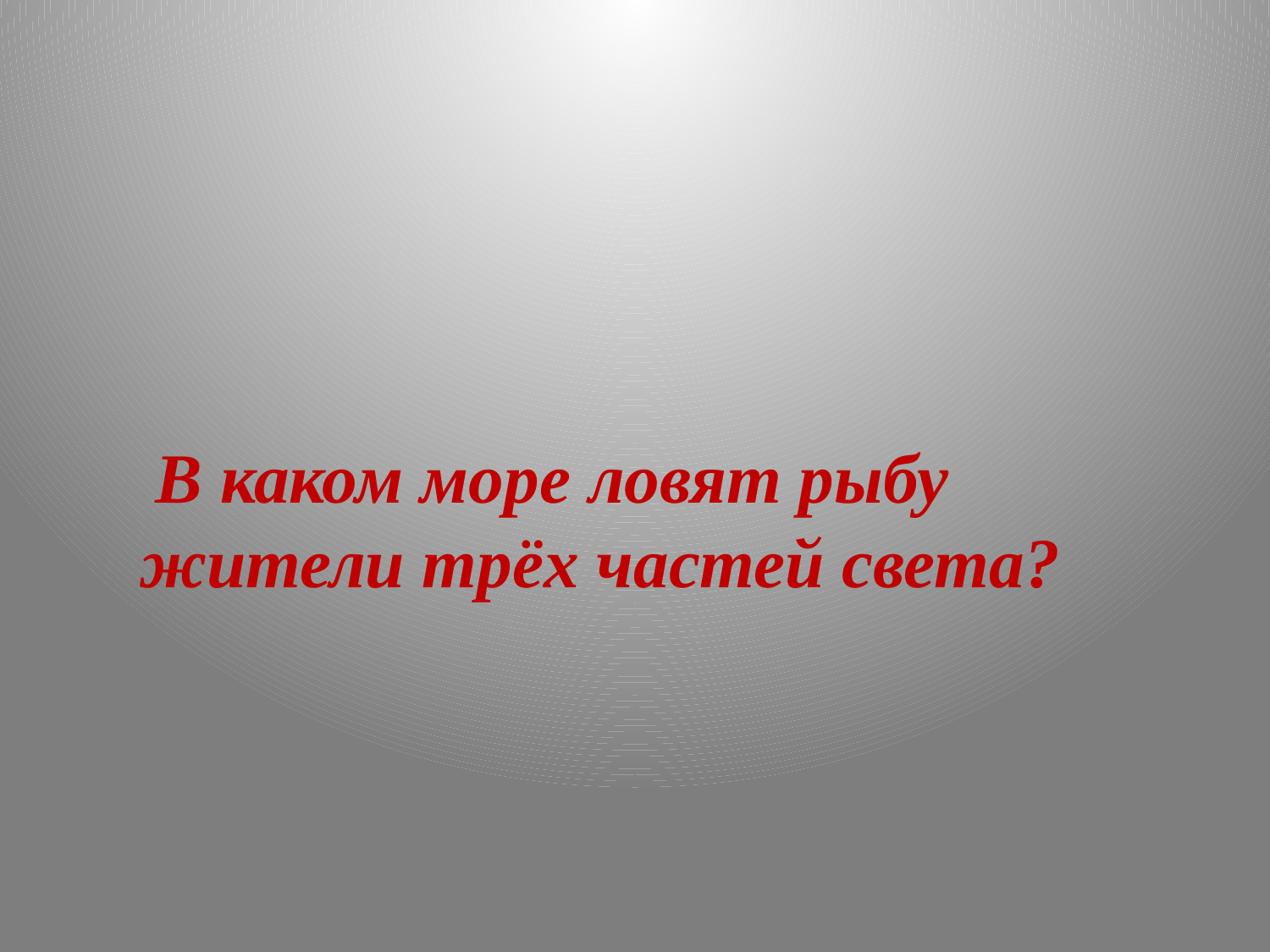

#
    В каком море ловят рыбу жители трёх частей света?